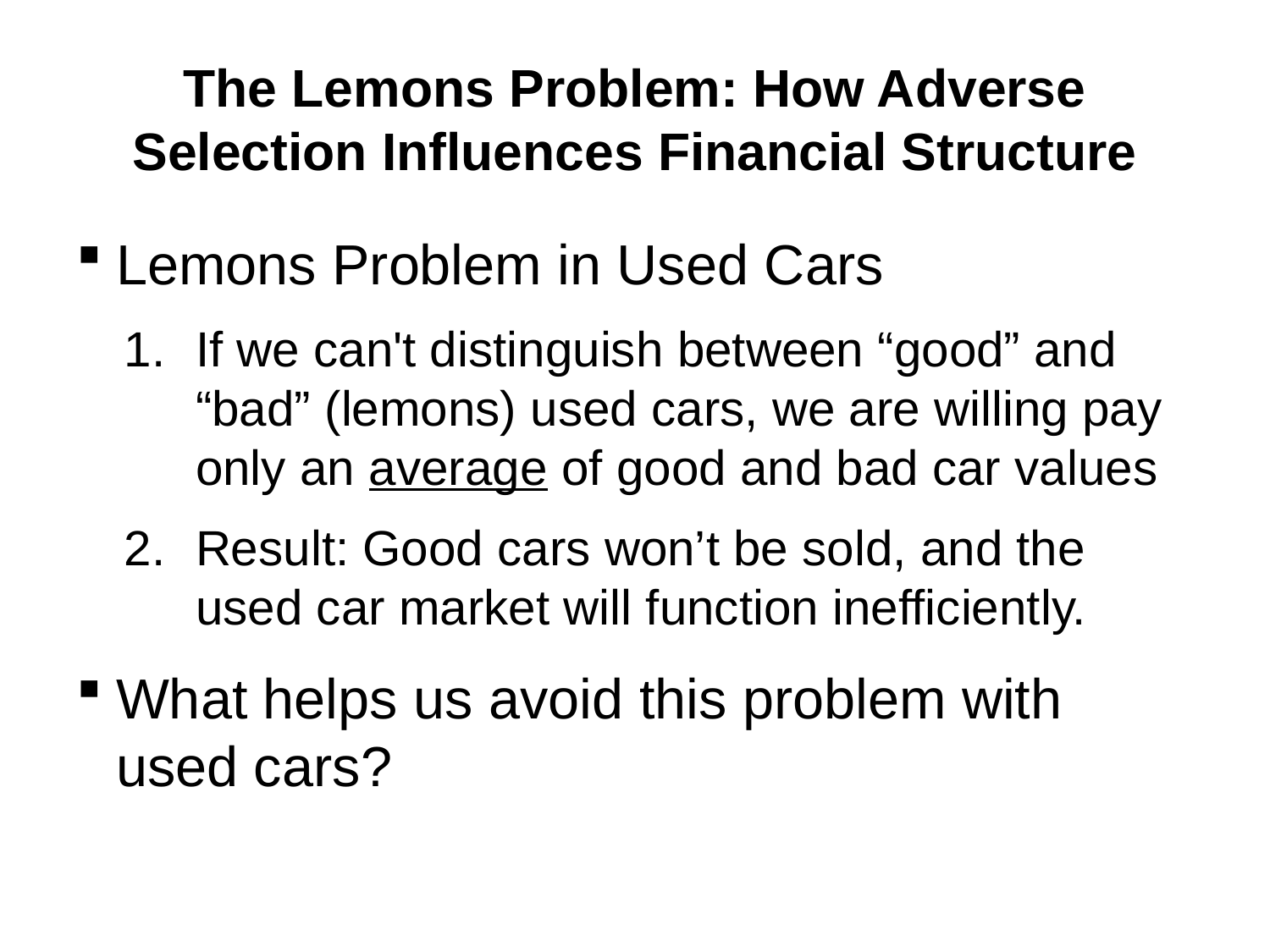

# The Lemons Problem: How Adverse Selection Influences Financial Structure
Lemons Problem in Used Cars
If we can't distinguish between “good” and “bad” (lemons) used cars, we are willing pay only an average of good and bad car values
Result: Good cars won’t be sold, and the used car market will function inefficiently.
What helps us avoid this problem with used cars?